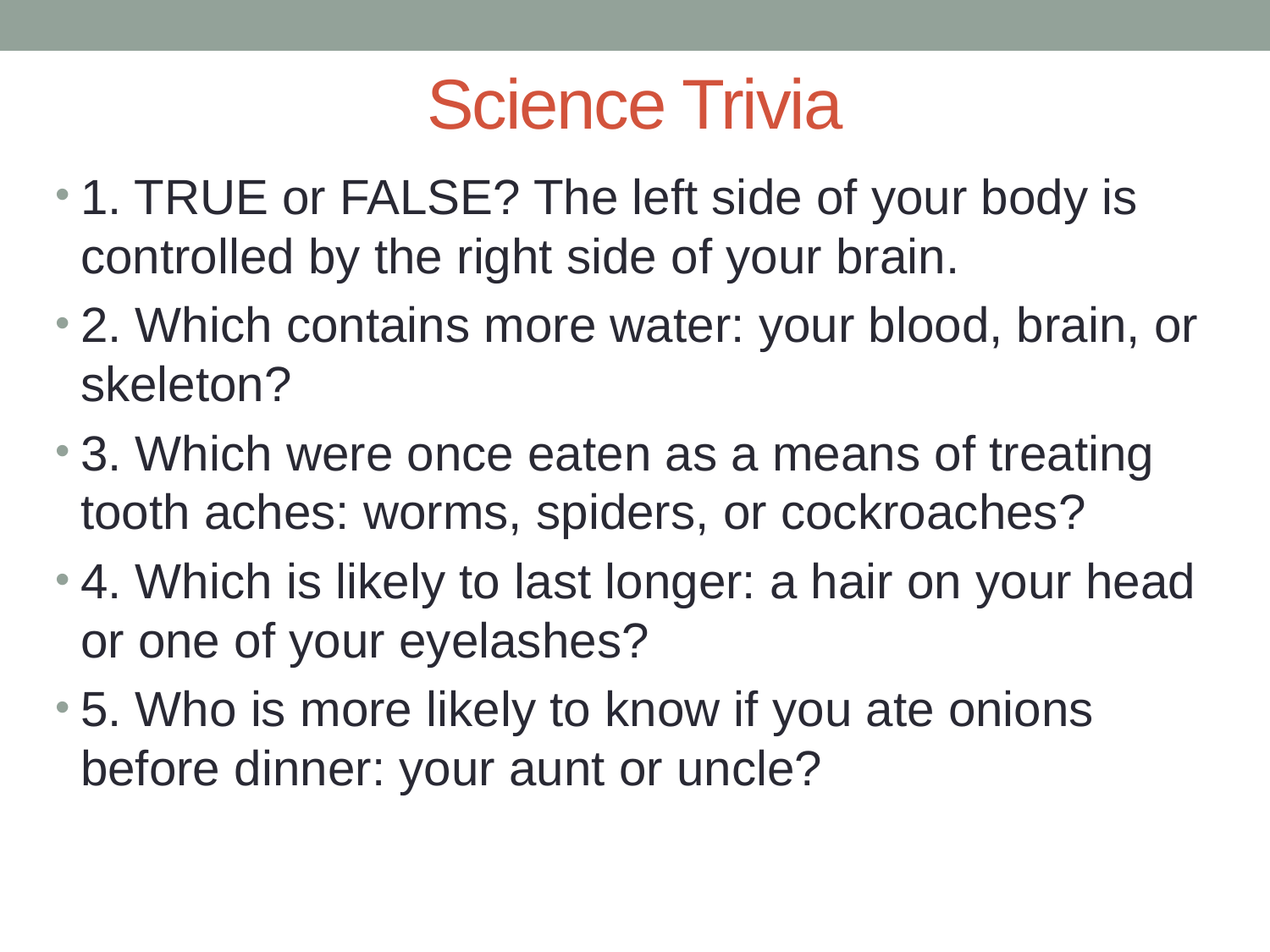

# Science Trivia
1. TRUE or FALSE? The left side of your body is controlled by the right side of your brain.
2. Which contains more water: your blood, brain, or skeleton?
3. Which were once eaten as a means of treating tooth aches: worms, spiders, or cockroaches?
4. Which is likely to last longer: a hair on your head or one of your eyelashes?
5. Who is more likely to know if you ate onions before dinner: your aunt or uncle?